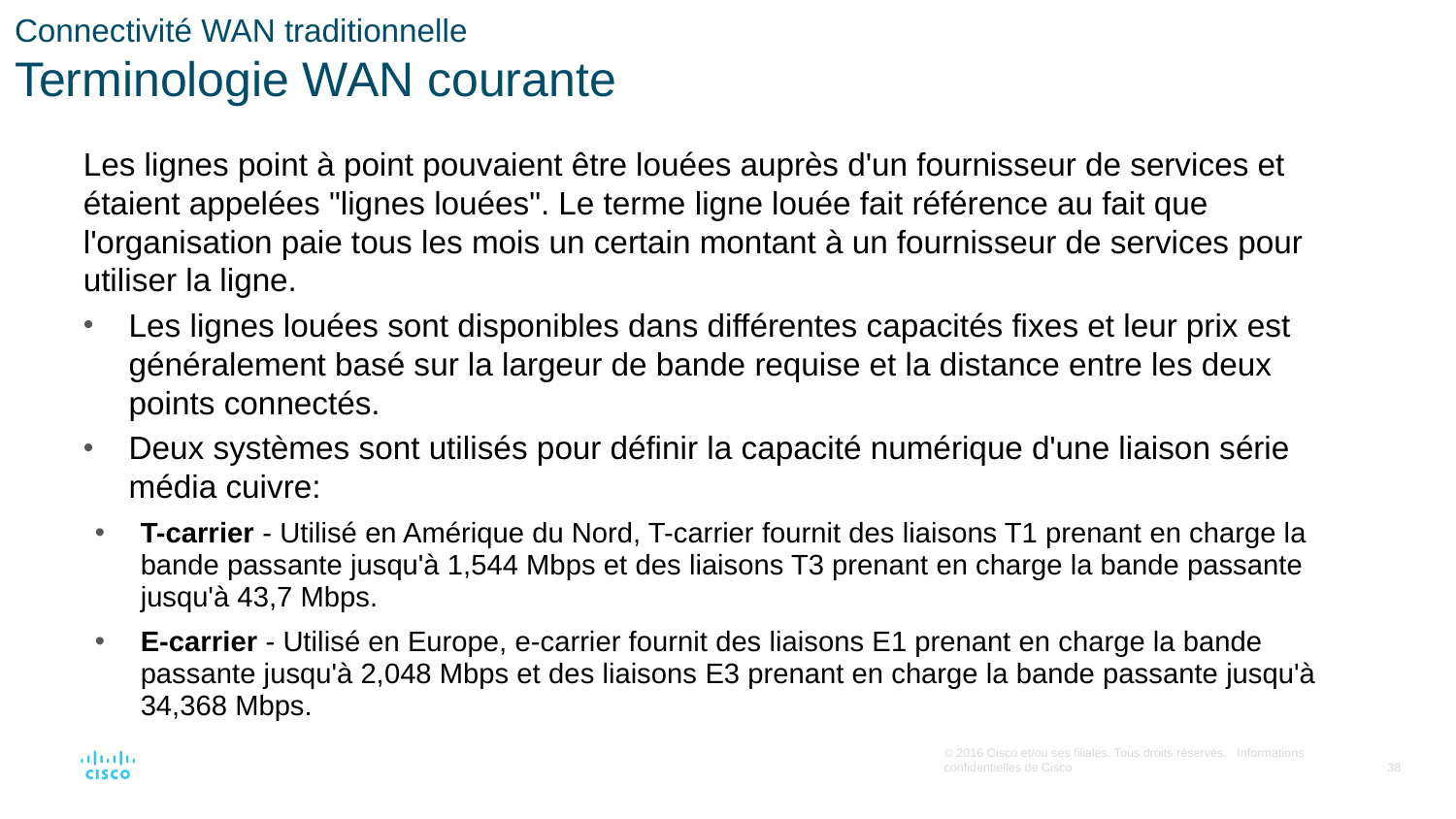

# Connectivité WAN traditionnelle Terminologie WAN courante
Les lignes point à point pouvaient être louées auprès d'un fournisseur de services et étaient appelées "lignes louées". Le terme ligne louée fait référence au fait que l'organisation paie tous les mois un certain montant à un fournisseur de services pour utiliser la ligne.
Les lignes louées sont disponibles dans différentes capacités fixes et leur prix est généralement basé sur la largeur de bande requise et la distance entre les deux points connectés.
Deux systèmes sont utilisés pour définir la capacité numérique d'une liaison série média cuivre:
T-carrier - Utilisé en Amérique du Nord, T-carrier fournit des liaisons T1 prenant en charge la bande passante jusqu'à 1,544 Mbps et des liaisons T3 prenant en charge la bande passante jusqu'à 43,7 Mbps.
E-carrier - Utilisé en Europe, e-carrier fournit des liaisons E1 prenant en charge la bande passante jusqu'à 2,048 Mbps et des liaisons E3 prenant en charge la bande passante jusqu'à 34,368 Mbps.